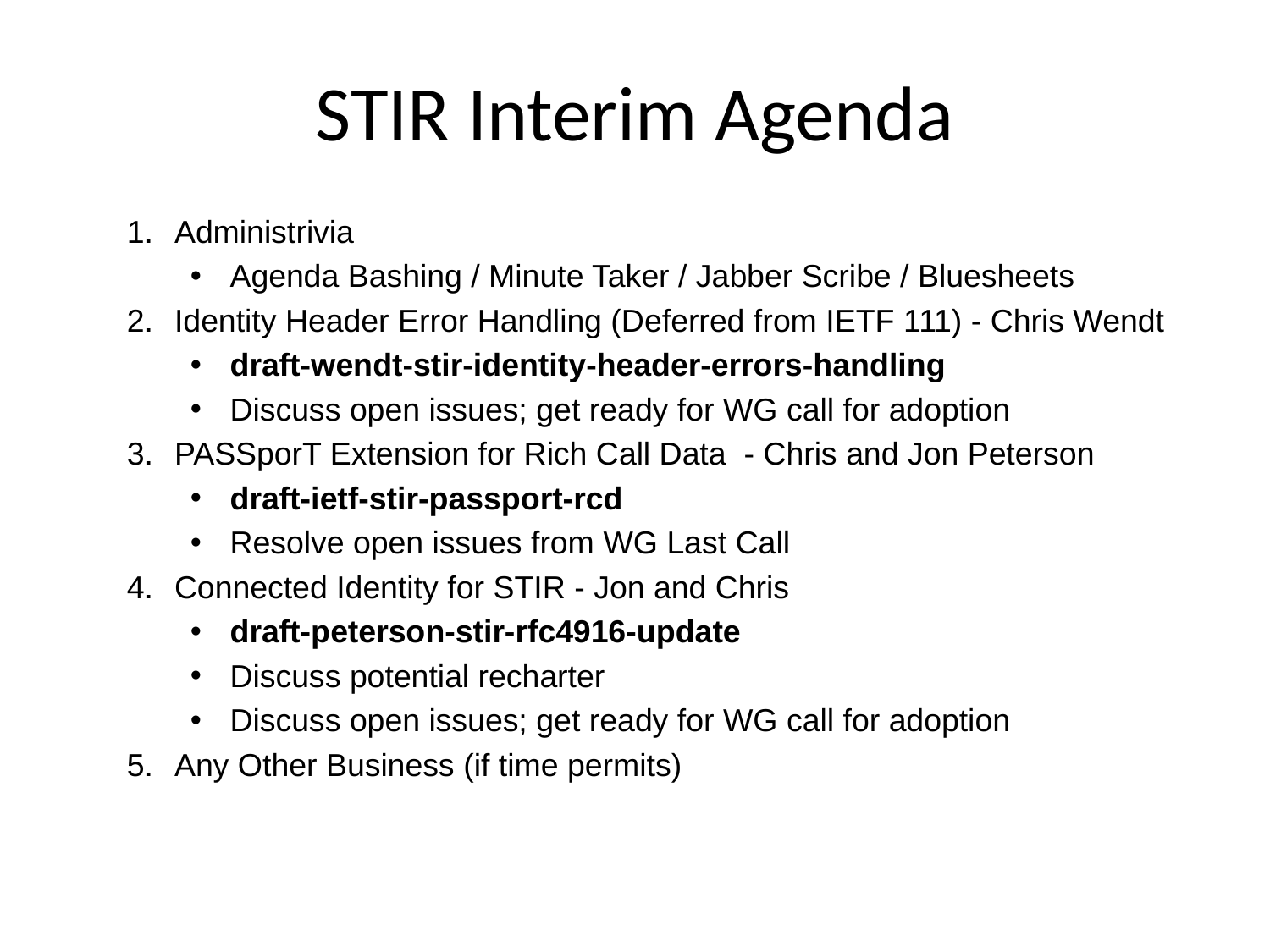

STIR Interim Agenda
Administrivia
Agenda Bashing / Minute Taker / Jabber Scribe / Bluesheets
Identity Header Error Handling (Deferred from IETF 111) - Chris Wendt
draft-wendt-stir-identity-header-errors-handling
Discuss open issues; get ready for WG call for adoption
PASSporT Extension for Rich Call Data  - Chris and Jon Peterson
draft-ietf-stir-passport-rcd
Resolve open issues from WG Last Call
Connected Identity for STIR - Jon and Chris
draft-peterson-stir-rfc4916-update
Discuss potential recharter
Discuss open issues; get ready for WG call for adoption
Any Other Business (if time permits)